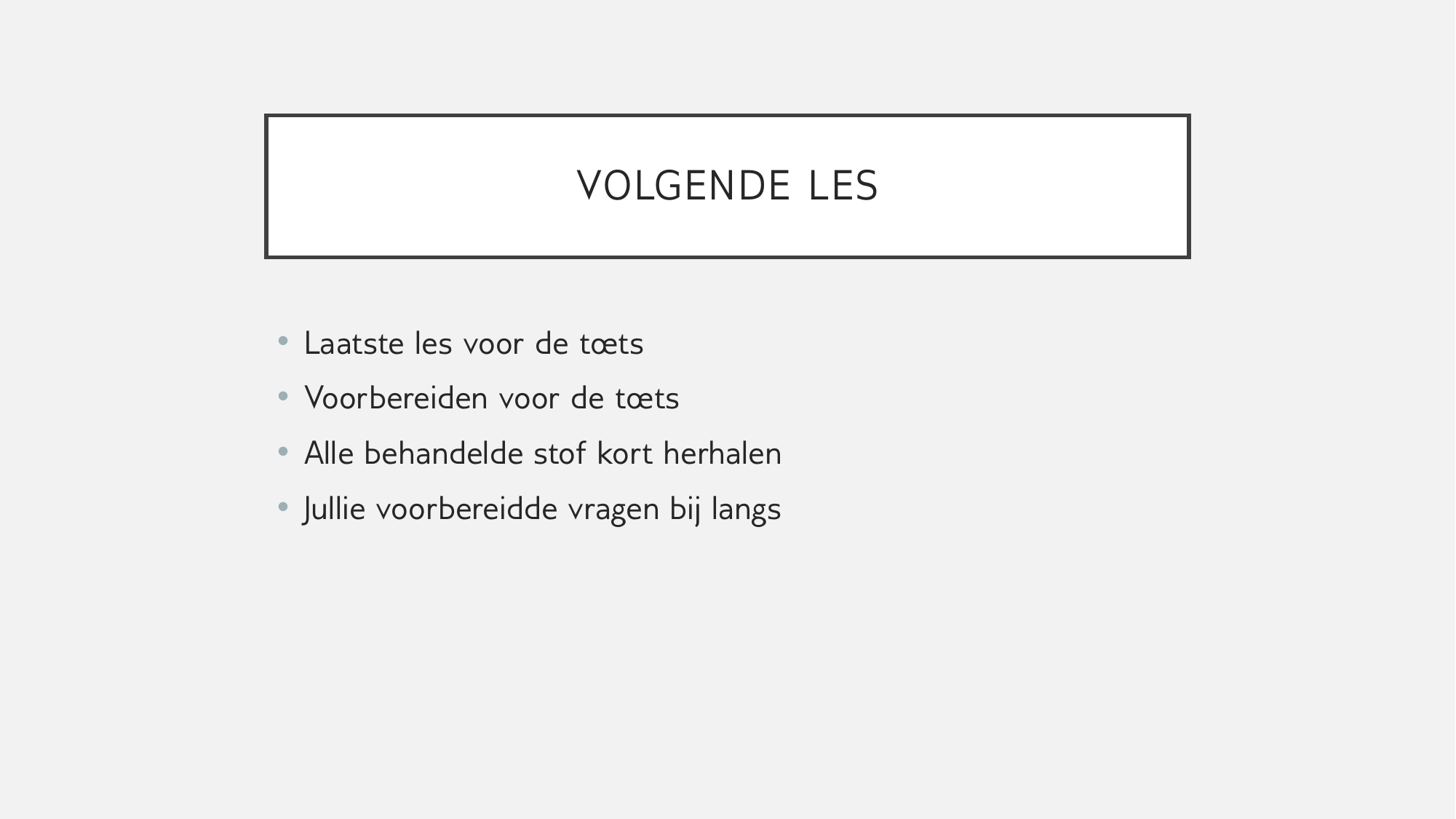

# Volgende les
Laatste les voor de toets
Voorbereiden voor de toets
Alle behandelde stof kort herhalen
Jullie voorbereidde vragen bij langs